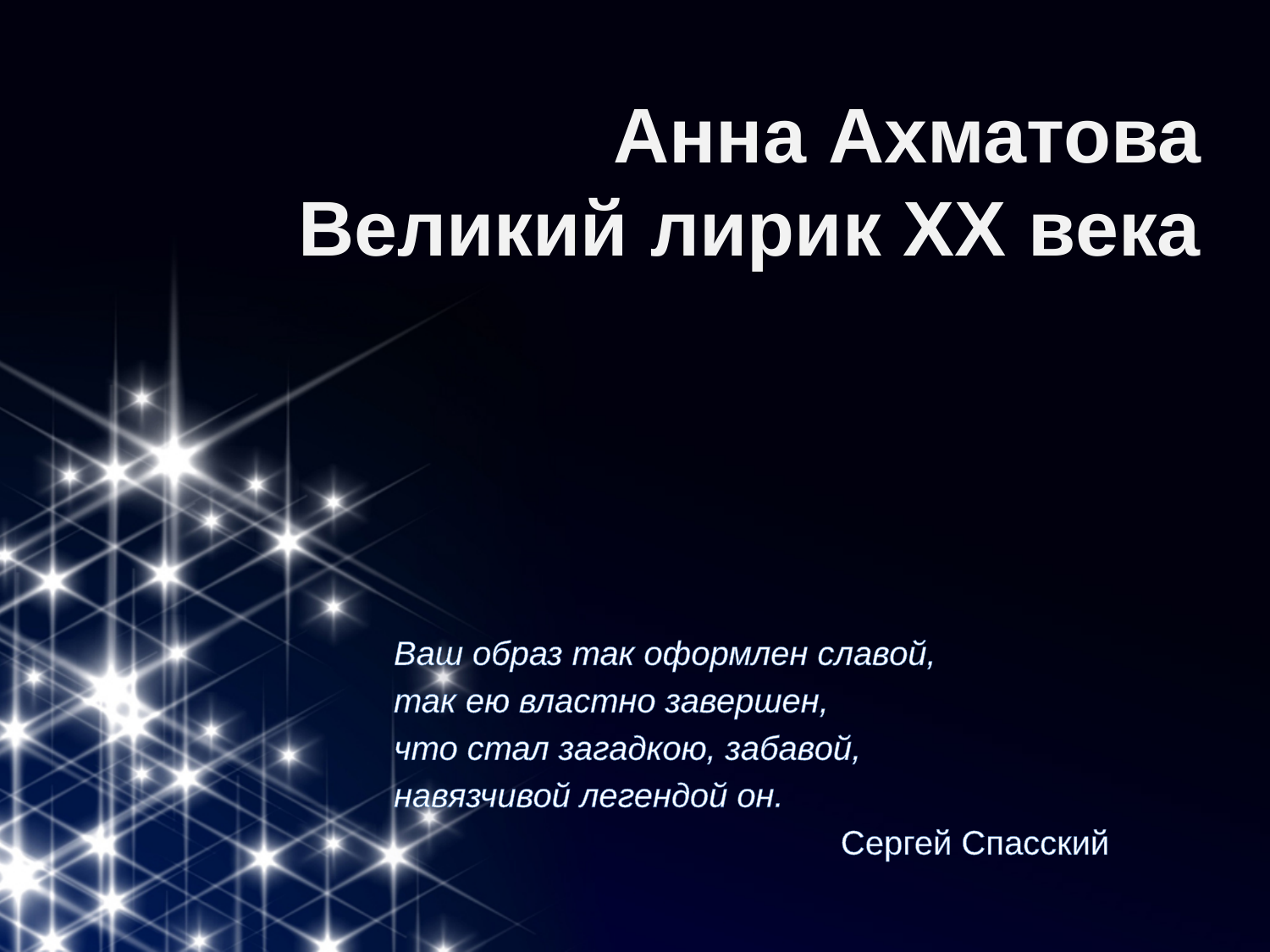

# Анна Ахматова Великий лирик ХХ века
Ваш образ так оформлен славой,
так ею властно завершен,
что стал загадкою, забавой,
навязчивой легендой он.
                                                Сергей Спасский